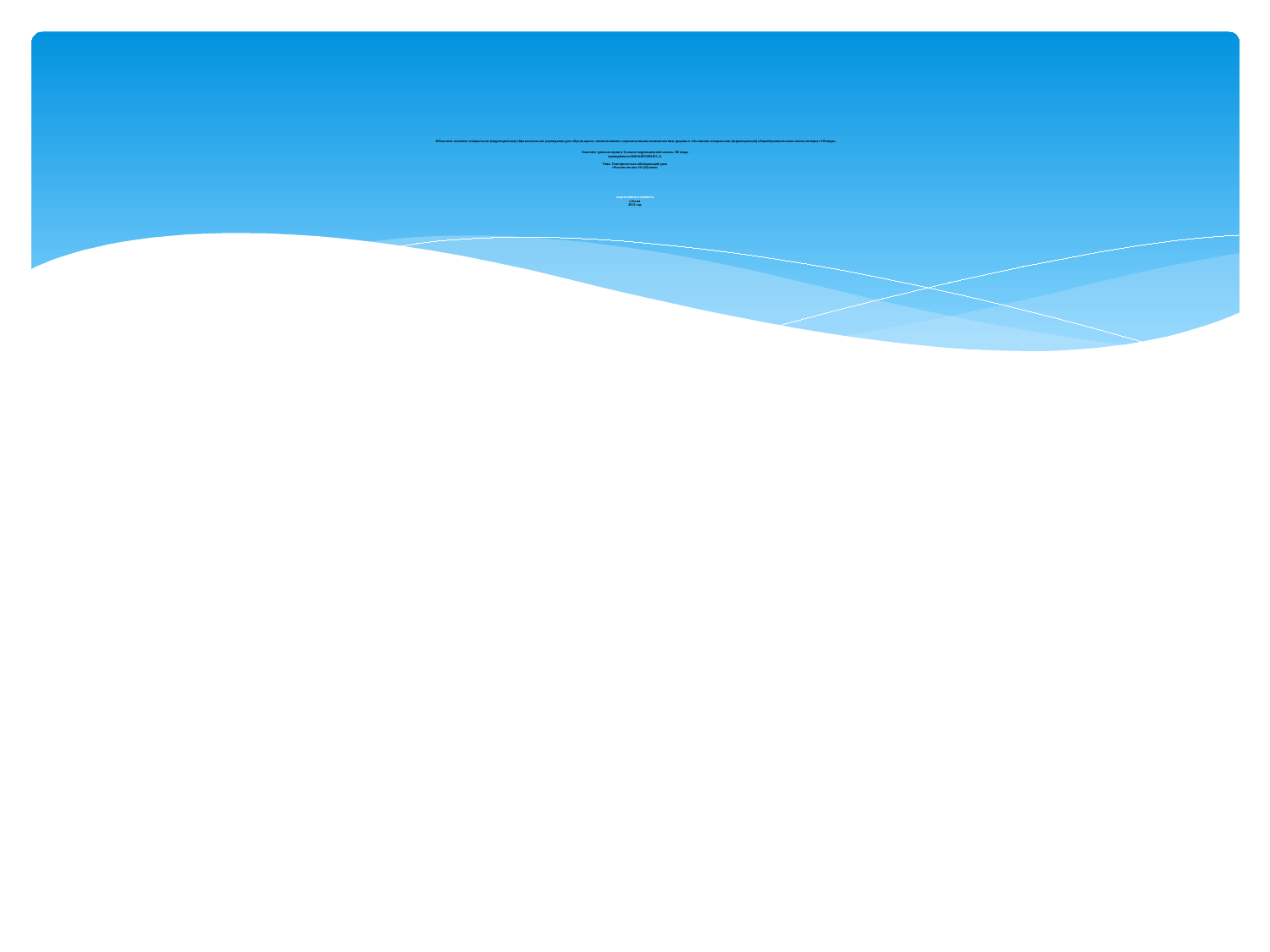

# Областное казенное специальное (коррекционное) образовательное учреждение для обучающихся, воспитанников с ограниченными возможностями здоровья «Льговская специальная (коррекционная) общеобразовательная школа-интернат VIII вида». Конспект урока истории в 9 классе коррекционной школы VIII вида, проведённого МИХАЙЛОВОЙ С.А. Тема: Повторительно-обобщающий урок «Россия начала ХХ (20) века» подготовила и провела г.Льгов 2013 год